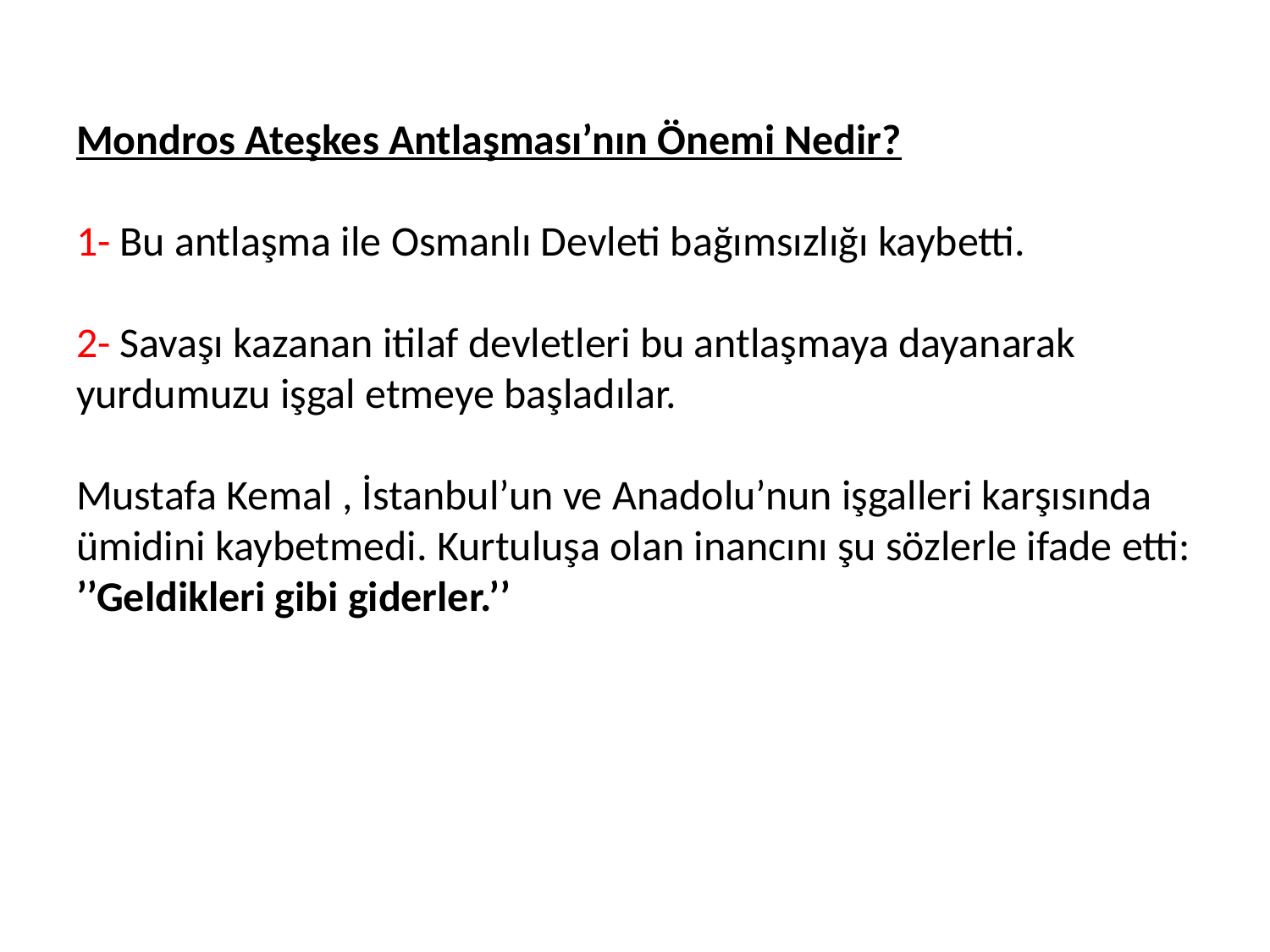

# Mondros Ateşkes Antlaşması’nın Önemi Nedir? 1- Bu antlaşma ile Osmanlı Devleti bağımsızlığı kaybetti. 2- Savaşı kazanan itilaf devletleri bu antlaşmaya dayanarak yurdumuzu işgal etmeye başladılar. Mustafa Kemal , İstanbul’un ve Anadolu’nun işgalleri karşısında ümidini kaybetmedi. Kurtuluşa olan inancını şu sözlerle ifade etti: ’’Geldikleri gibi giderler.’’